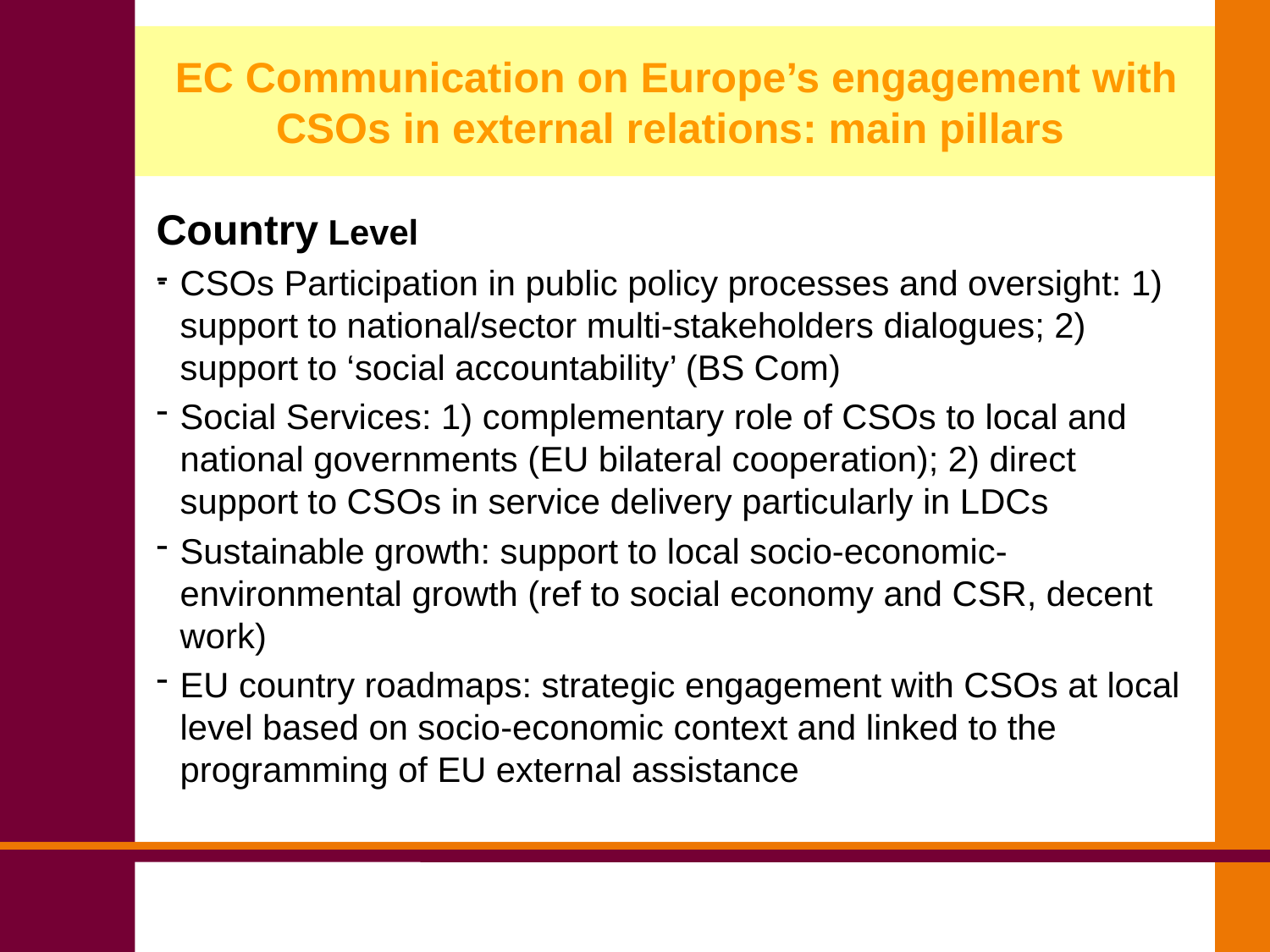

# EC Communication on Europe’s engagement with CSOs in external relations: main pillars
Country Level
CSOs Participation in public policy processes and oversight: 1) support to national/sector multi-stakeholders dialogues; 2) support to ‘social accountability’ (BS Com)
Social Services: 1) complementary role of CSOs to local and national governments (EU bilateral cooperation); 2) direct support to CSOs in service delivery particularly in LDCs
Sustainable growth: support to local socio-economic-environmental growth (ref to social economy and CSR, decent work)
EU country roadmaps: strategic engagement with CSOs at local level based on socio-economic context and linked to the programming of EU external assistance

-